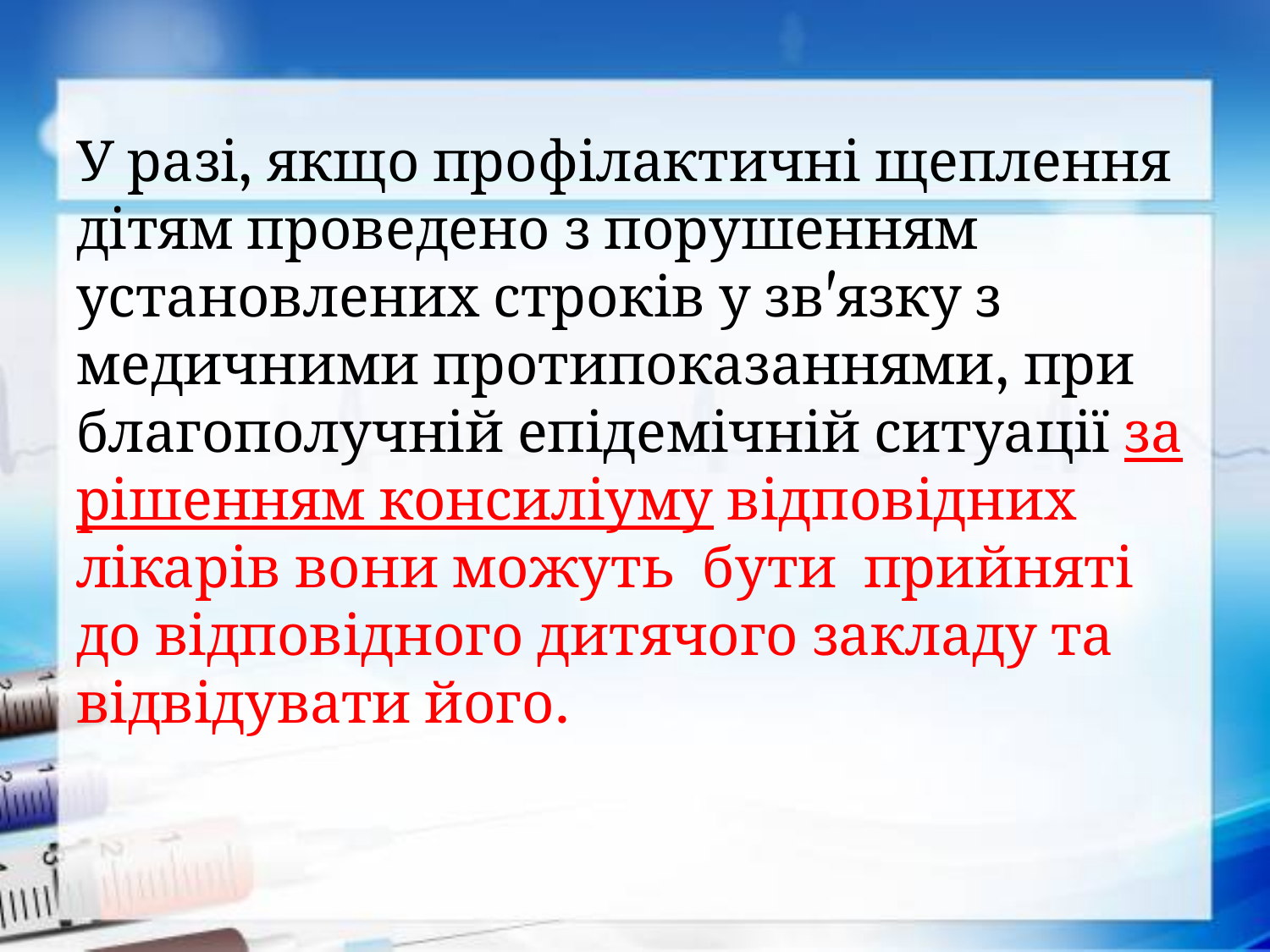

У разі, якщо профілактичні щеплення дітям проведено з порушенням установлених строків у зв'язку з медичними протипоказаннями, при благополучній епідемічній ситуації за рішенням консиліуму відповідних лікарів вони можуть  бути  прийняті до відповідного дитячого закладу та відвідувати його.